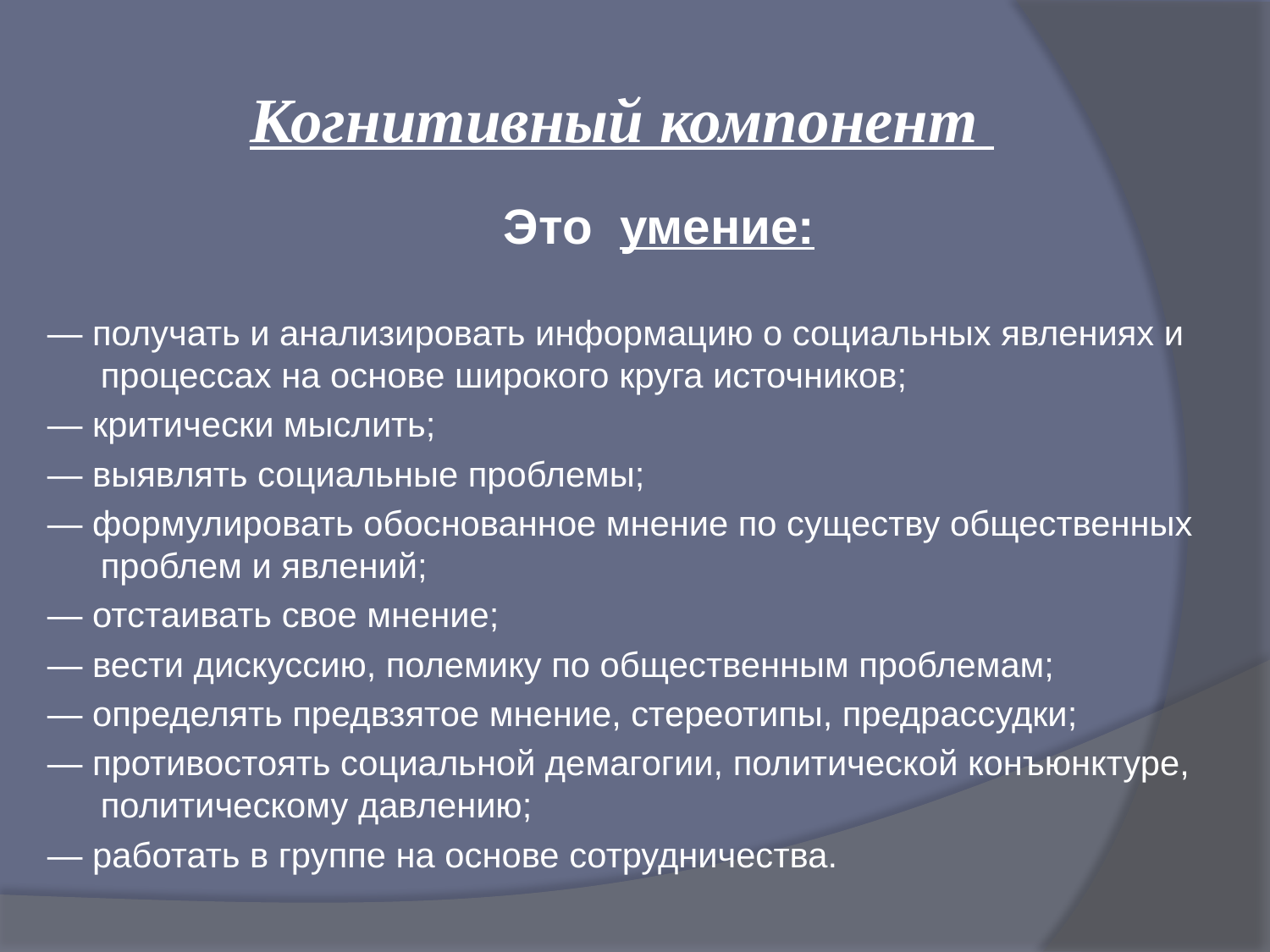

# Когнитивный компонент
 Это  умение:

— получать и анализировать информацию о социальных явлениях и процессах на основе широкого круга источников;
— критически мыслить;
— выявлять социальные проблемы;
— формулировать обоснованное мнение по существу общественных проблем и явлений;
— отстаивать свое мнение;
— вести дискуссию, полемику по общественным проблемам;
— определять предвзятое мнение, стереотипы, предрассудки;
— противостоять социальной демагогии, политической конъюнктуре, политическому давлению;
— работать в группе на основе сотрудничества.